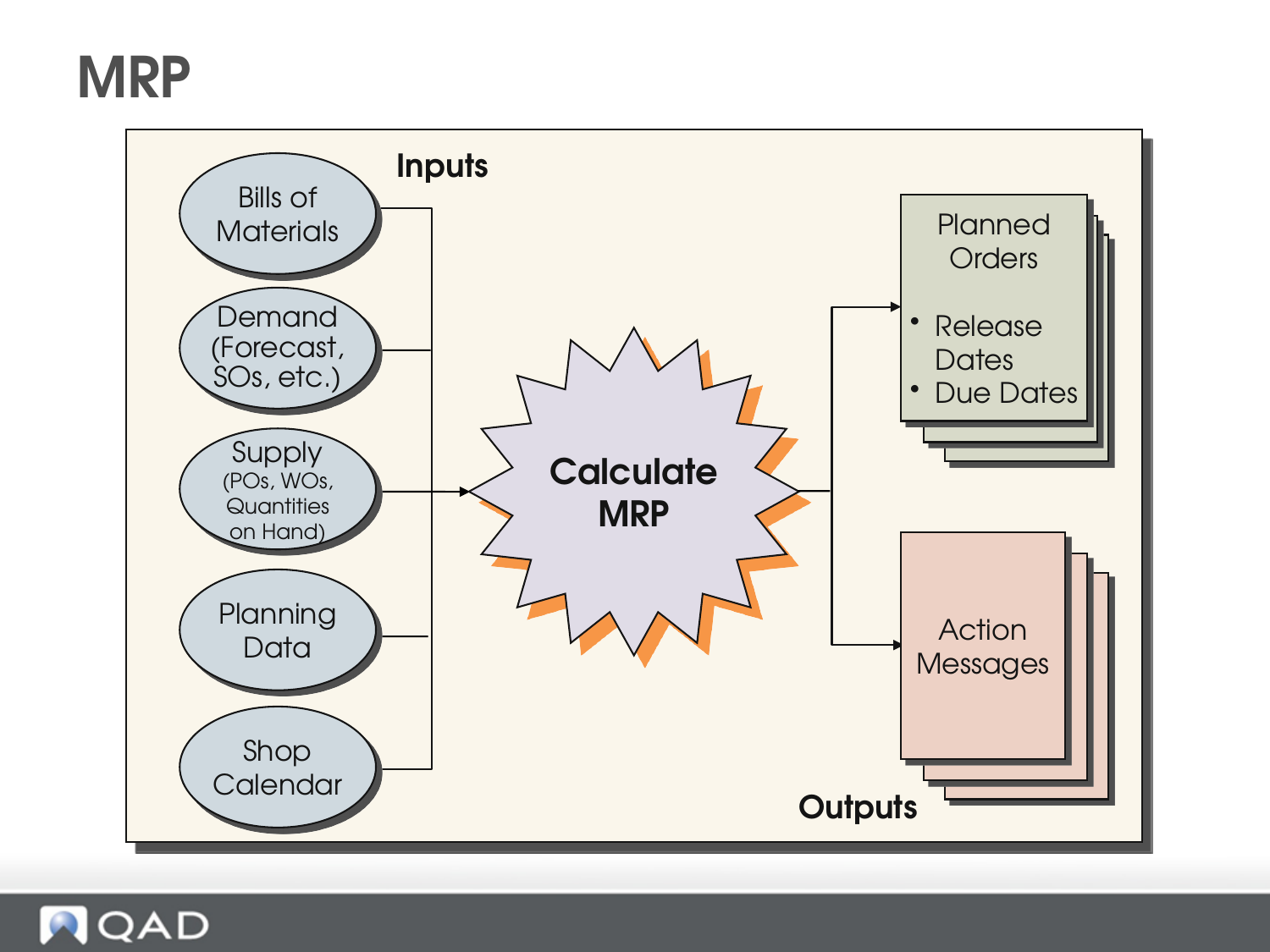

# MRP

Inputs
Outputs
Bills of
Materials
Planned
Orders
Release
Dates
Due Dates

Demand
(Forecast,
SOs, etc.)

Calculate
MRP

Supply
(POs, WOs,
Quantities
on Hand)

Action
Messages

Planning
Data

Shop
Calendar